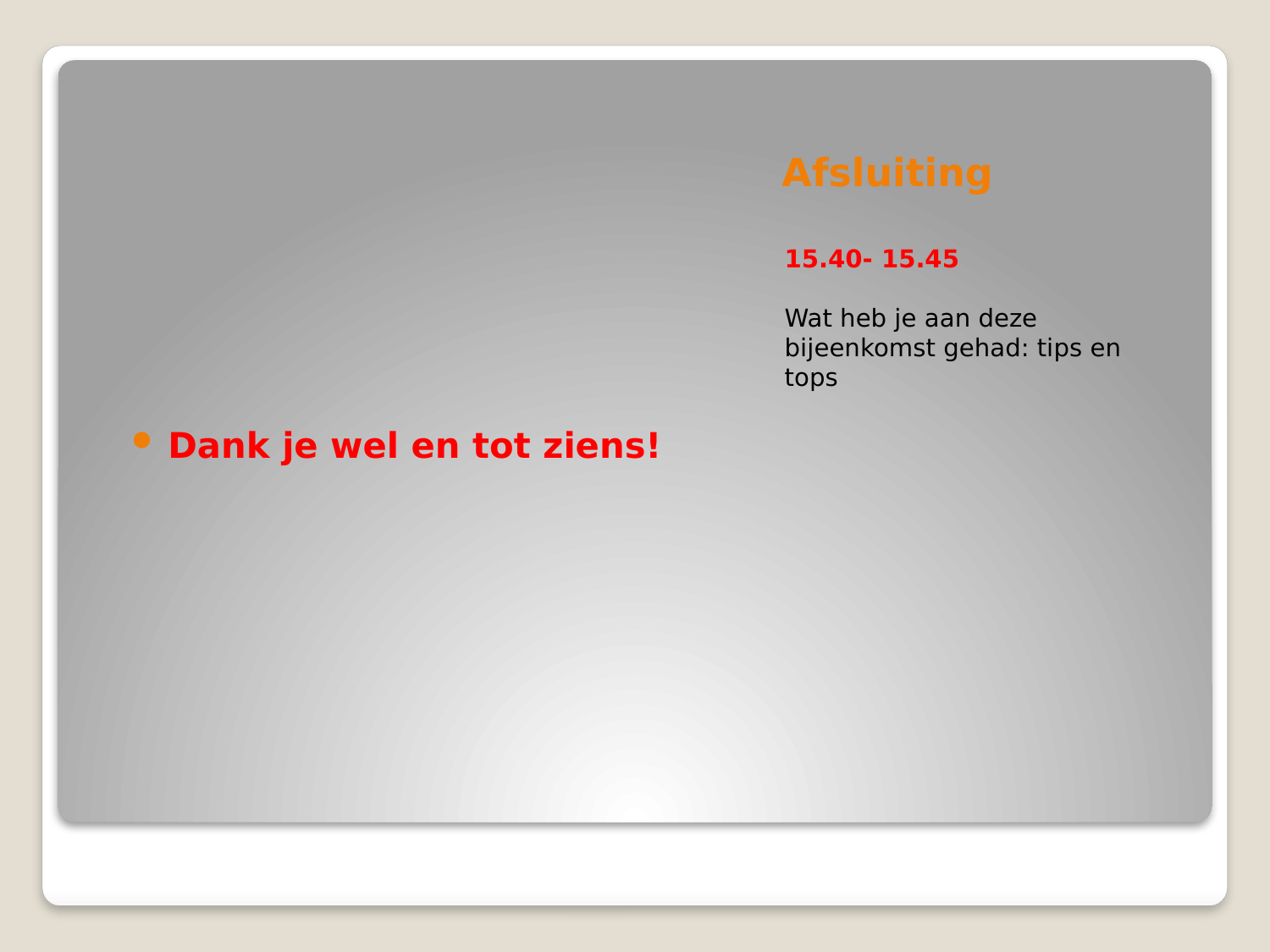

# Afsluiting

Dank je wel en tot ziens!

15.40- 15.45

Wat heb je aan deze bijeenkomst gehad: tips en tops